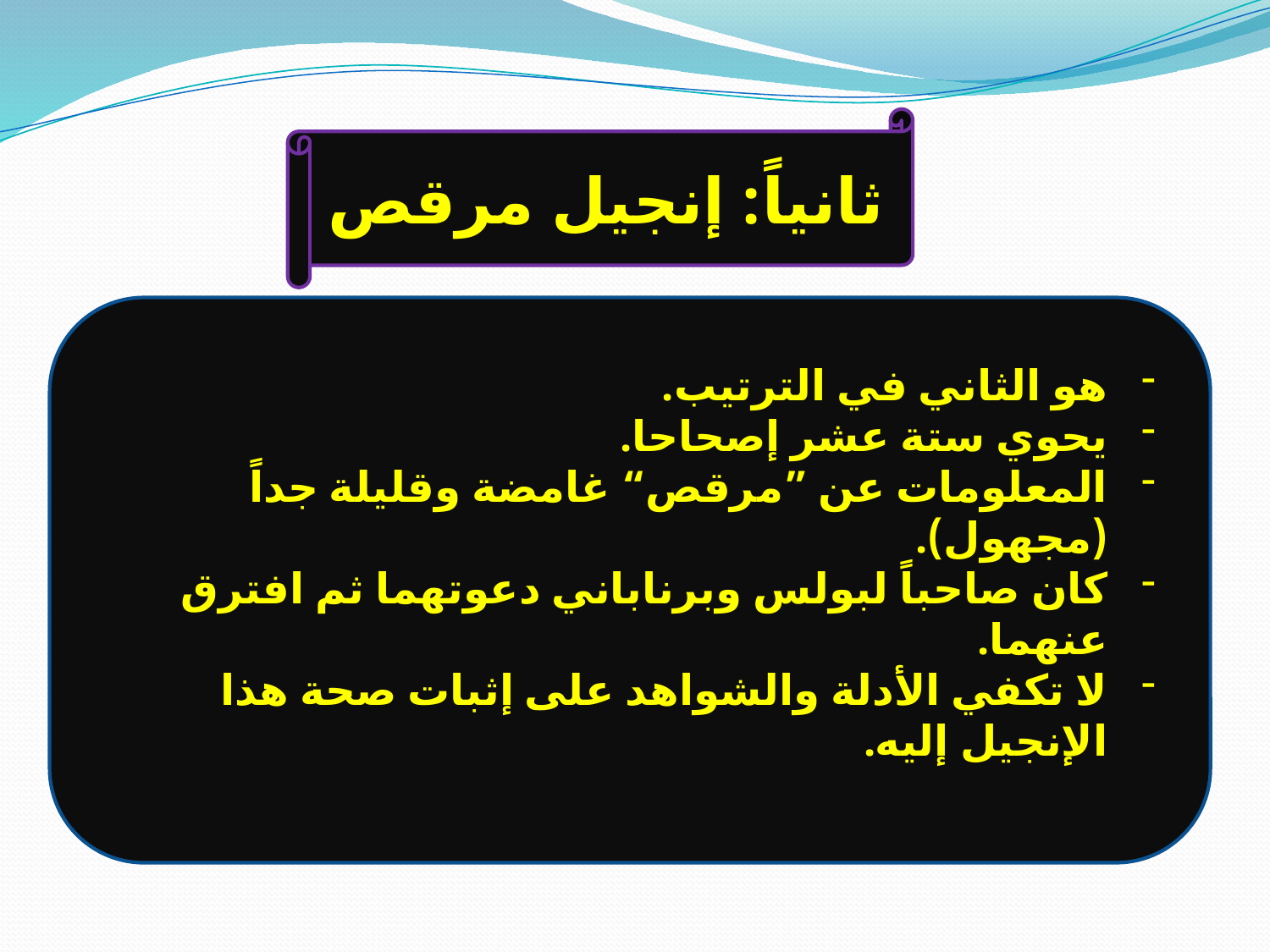

ثانياً: إنجيل مرقص
هو الثاني في الترتيب.
يحوي ستة عشر إصحاحا.
المعلومات عن ”مرقص“ غامضة وقليلة جداً (مجهول).
كان صاحباً لبولس وبرناباني دعوتهما ثم افترق عنهما.
لا تكفي الأدلة والشواهد على إثبات صحة هذا الإنجيل إليه.